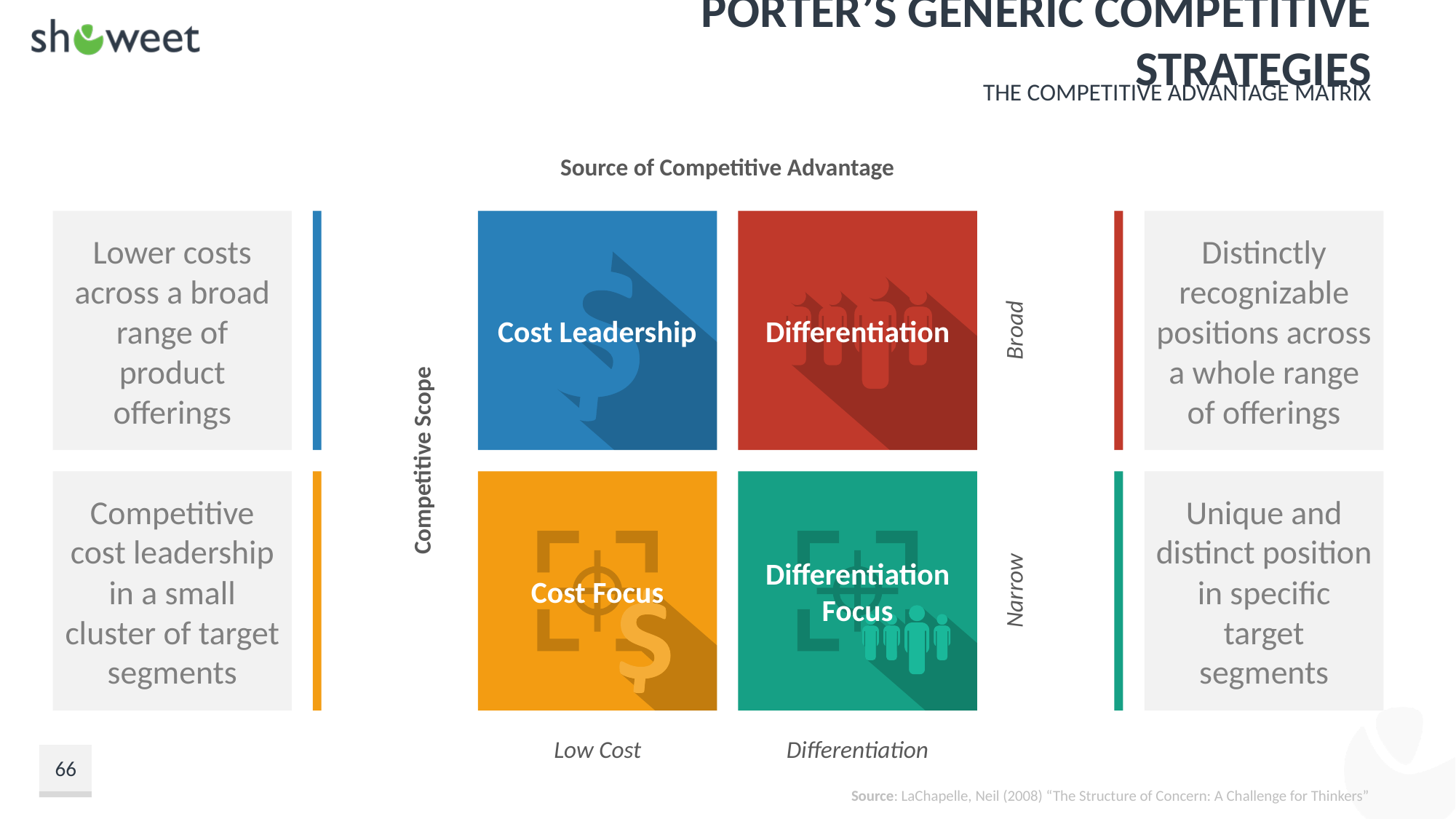

# Porter’s Generic Competitive Strategies
The Competitive Advantage Matrix
Source of Competitive Advantage
Distinctly recognizable positions across a whole range of offerings
Lower costs across a broad range of product offerings

Broad
Cost Leadership
Differentiation
Competitive Scope
Competitive cost leadership in a small cluster of target segments

Unique and distinct position in specific target segments

Differentiation Focus
Narrow
Cost Focus
Low Cost
Differentiation
66
Source: LaChapelle, Neil (2008) “The Structure of Concern: A Challenge for Thinkers”